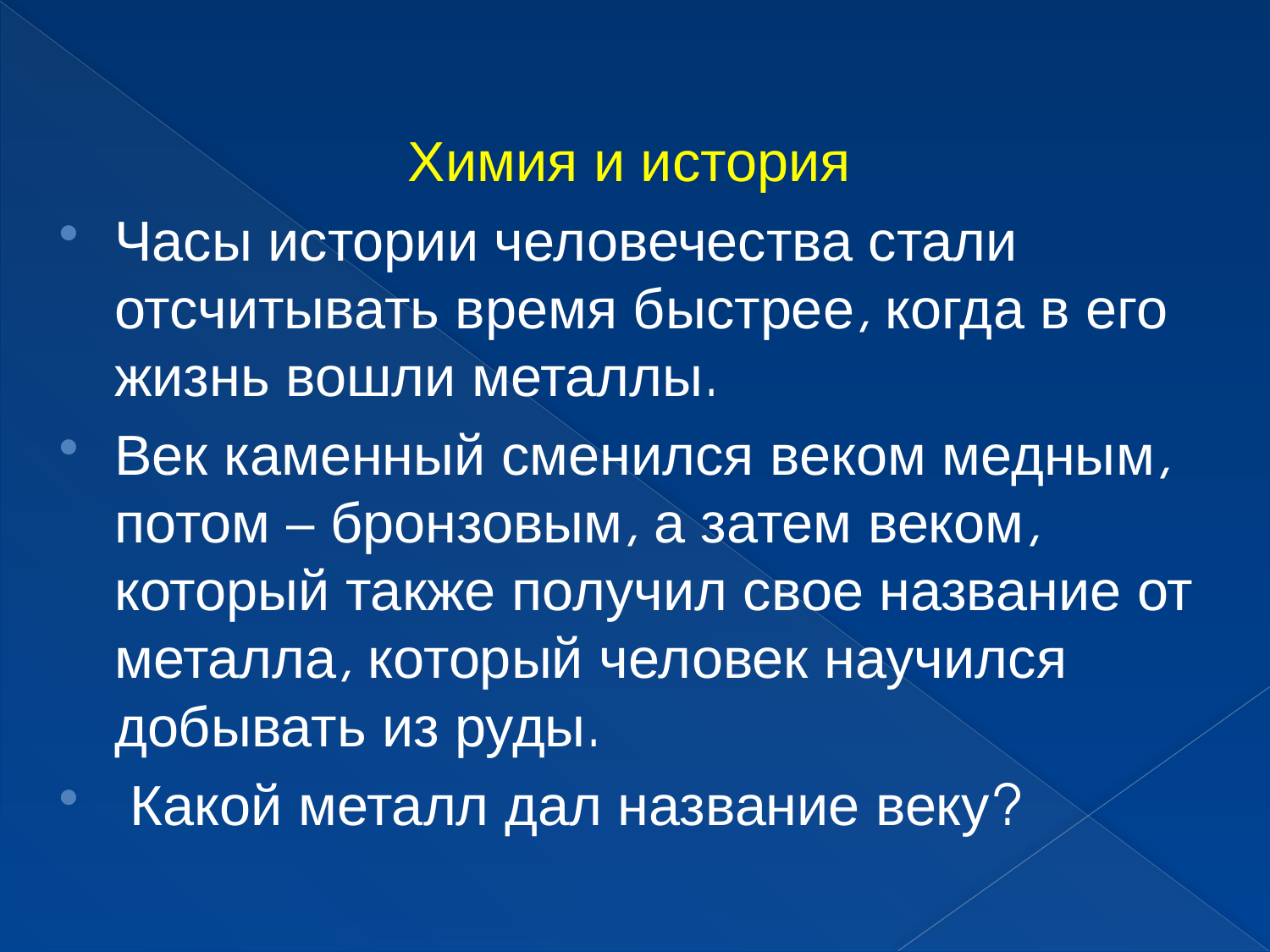

Химия и история
Часы истории человечества стали отсчитывать время быстрее, когда в его жизнь вошли металлы.
Век каменный сменился веком медным, потом – бронзовым, а затем веком, который также получил свое название от металла, который человек научился добывать из руды.
 Какой металл дал название веку?